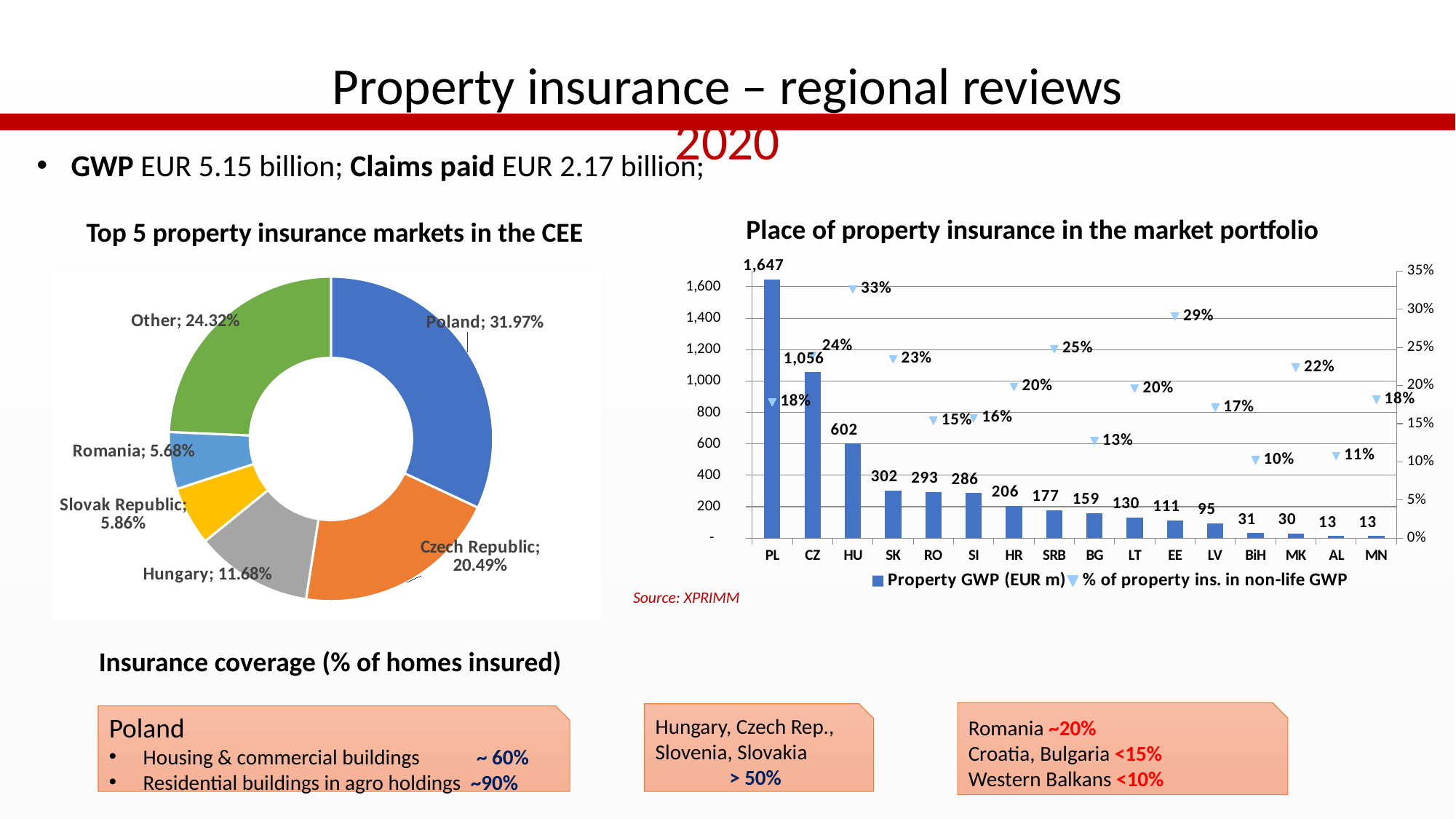

Property insurance – regional reviews
2020

GWP EUR 5.15 billion; Claims paid EUR 2.17 billion;
Place of property insurance in the market portfolio
Top 5 property insurance markets in the CEE

### Chart

| Category | Property GWP (EUR m) | % of property ins. in non-life GWP |
|---|---|---|
| PL | 1646.9733678187572 | 0.17809709342264615 |
| CZ | 1055.9127071823204 | 0.23861421532341925 |
| HU | 601.8615752636048 | 0.3261680719488514 |
| SK | 301.864 | 0.23464938703265661 |
| RO | 292.904290466998 | 0.1536761126053289 |
| SI | 286.1940458557 | 0.15721942597387759 |
| HR | 206.00576217032523 | 0.19835469995525407 |
| SRB | 176.59539616363978 | 0.24791846840012682 |
| BG | 158.8874059187843 | 0.1274408959209637 |
| LT | 130.18707867999998 | 0.19602550563956922 |
| EE | 111.4252 | 0.29070153322118375 |
| LV | 95.198649 | 0.1709954844750449 |
| BiH | 31.302321873577966 | 0.10202660717641049 |
| MK | 30.15644957370247 | 0.2234692754850095 |
| AL | 13.44634490945837 | 0.1077084831428501 |
| MN | 13.426946489999999 | 0.1815666207831685 |

### Chart

| Category |  |
|---|---|
| Poland | 0.31965531682937126 |
| Czech Republic | 0.20493841464209236 |
| Hungary | 0.11681321403703693 |
| Slovak Republic | 0.05858773095230761 |
| Romania | 0.05684877217772587 |
| Other | 0.24315655136146597 |
Source: XPRIMM
Insurance coverage (% of homes insured)
Romania ~20%
Croatia, Bulgaria <15%
Western Balkans <10%
Hungary, Czech Rep., Slovenia, Slovakia
> 50%
Poland
Housing & commercial buildings            ~ 60%
Residential buildings in agro holdings  ~90%